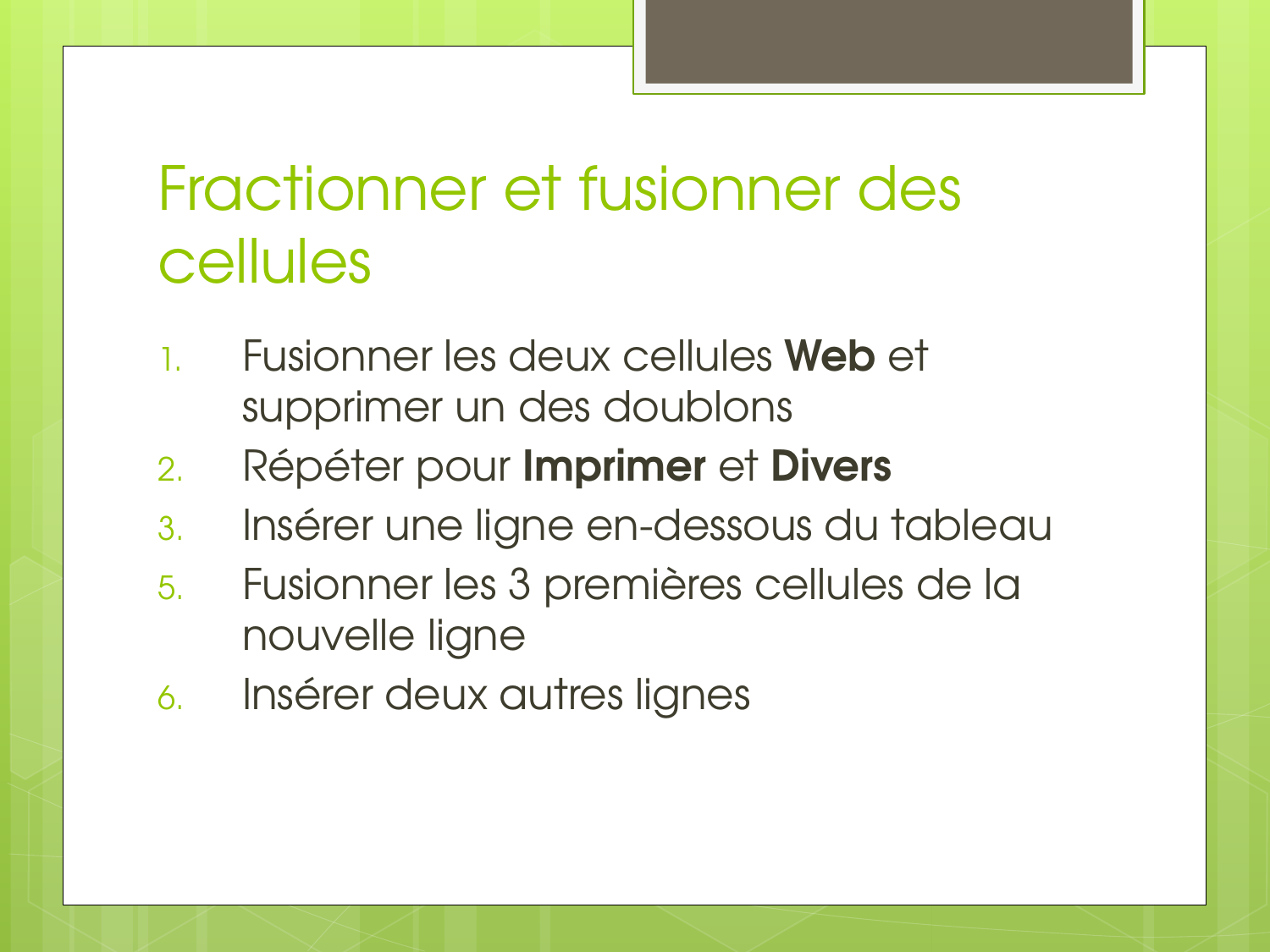

# Fractionner et fusionner des cellules
Fusionner les deux cellules Web et supprimer un des doublons
Répéter pour Imprimer et Divers
Insérer une ligne en-dessous du tableau
Fusionner les 3 premières cellules de la nouvelle ligne
Insérer deux autres lignes